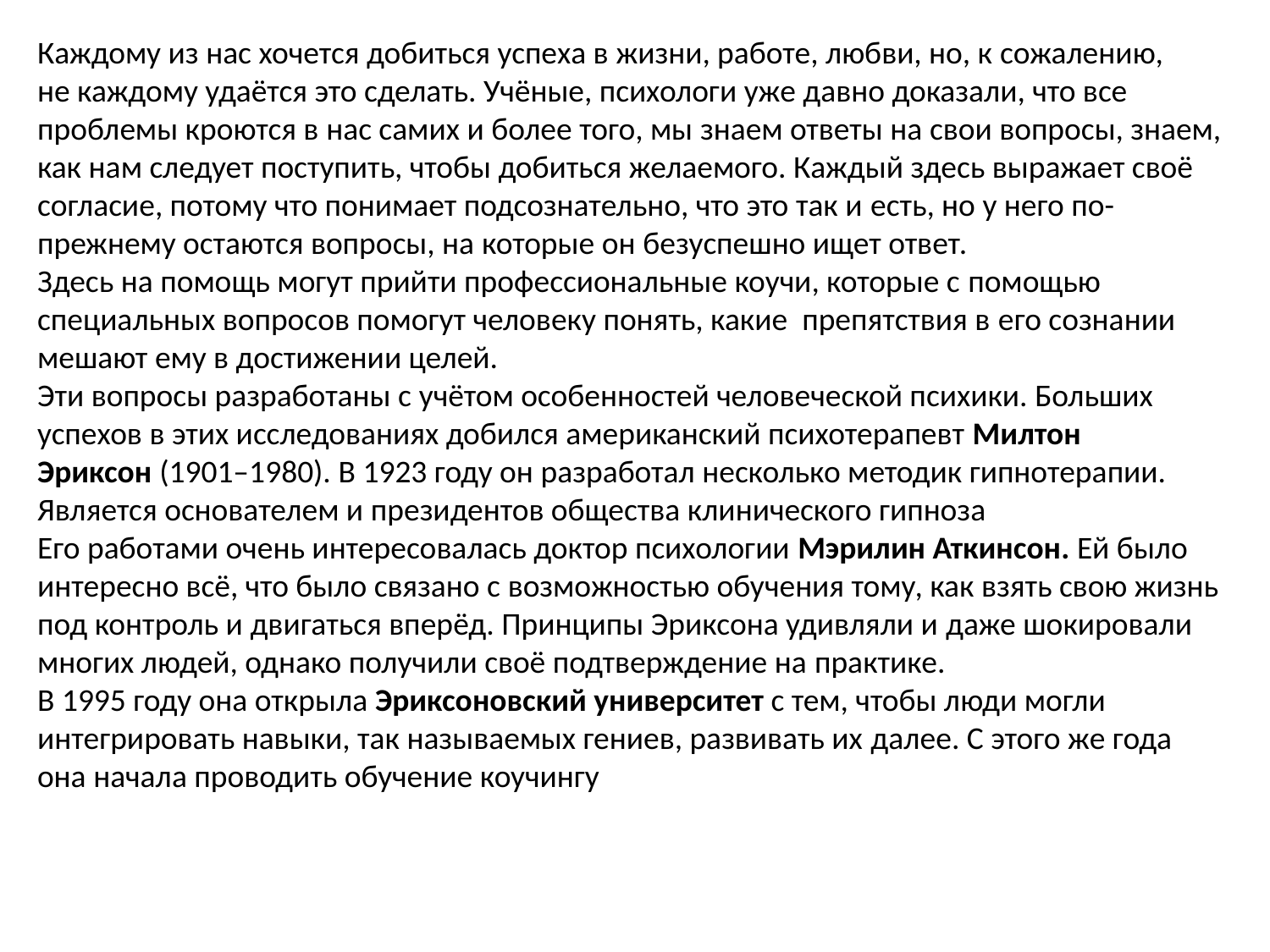

Каждому из нас хочется добиться успеха в жизни, работе, любви, но, к сожалению, не каждому удаётся это сделать. Учёные, психологи уже давно доказали, что все проблемы кроются в нас самих и более того, мы знаем ответы на свои вопросы, знаем, как нам следует поступить, чтобы добиться желаемого. Каждый здесь выражает своё согласие, потому что понимает подсознательно, что это так и есть, но у него по-прежнему остаются вопросы, на которые он безуспешно ищет ответ.
Здесь на помощь могут прийти профессиональные коучи, которые с помощью специальных вопросов помогут человеку понять, какие  препятствия в его сознании мешают ему в достижении целей.
Эти вопросы разработаны с учётом особенностей человеческой психики. Больших успехов в этих исследованиях добился американский психотерапевт Милтон Эриксон (1901–1980). В 1923 году он разработал несколько методик гипнотерапии. Является основателем и президентов общества клинического гипноза
Его работами очень интересовалась доктор психологии Мэрилин Аткинсон. Ей было интересно всё, что было связано с возможностью обучения тому, как взять свою жизнь под контроль и двигаться вперёд. Принципы Эриксона удивляли и даже шокировали многих людей, однако получили своё подтверждение на практике.
В 1995 году она открыла Эриксоновский университет с тем, чтобы люди могли интегрировать навыки, так называемых гениев, развивать их далее. С этого же года она начала проводить обучение коучингу